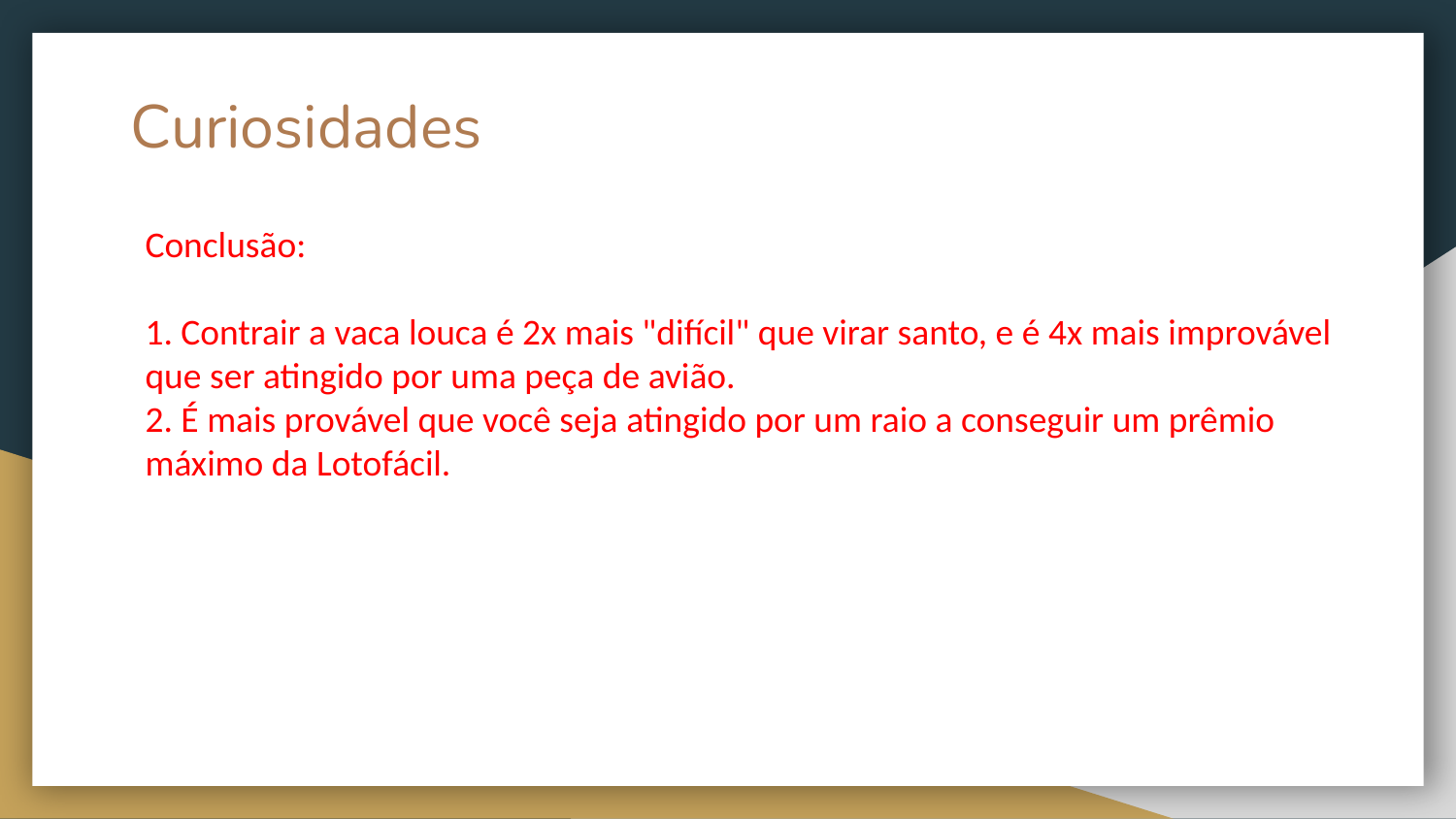

# Curiosidades
Conclusão:

1. Contrair a vaca louca é 2x mais "difícil" que virar santo, e é 4x mais improvável que ser atingido por uma peça de avião.
2. É mais provável que você seja atingido por um raio a conseguir um prêmio máximo da Lotofácil.